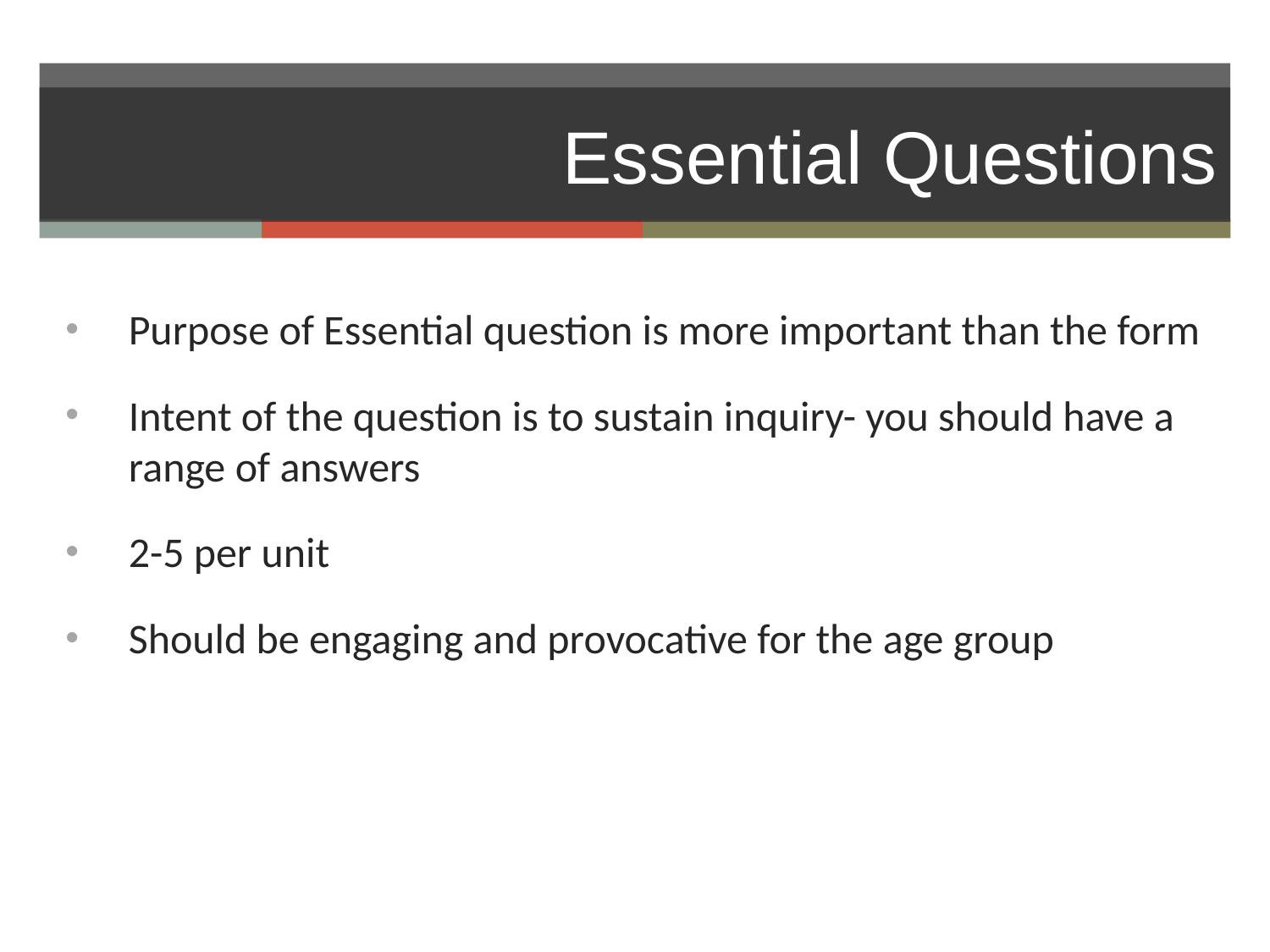

# Essential Questions
Purpose of Essential question is more important than the form
Intent of the question is to sustain inquiry- you should have a range of answers
2-5 per unit
Should be engaging and provocative for the age group